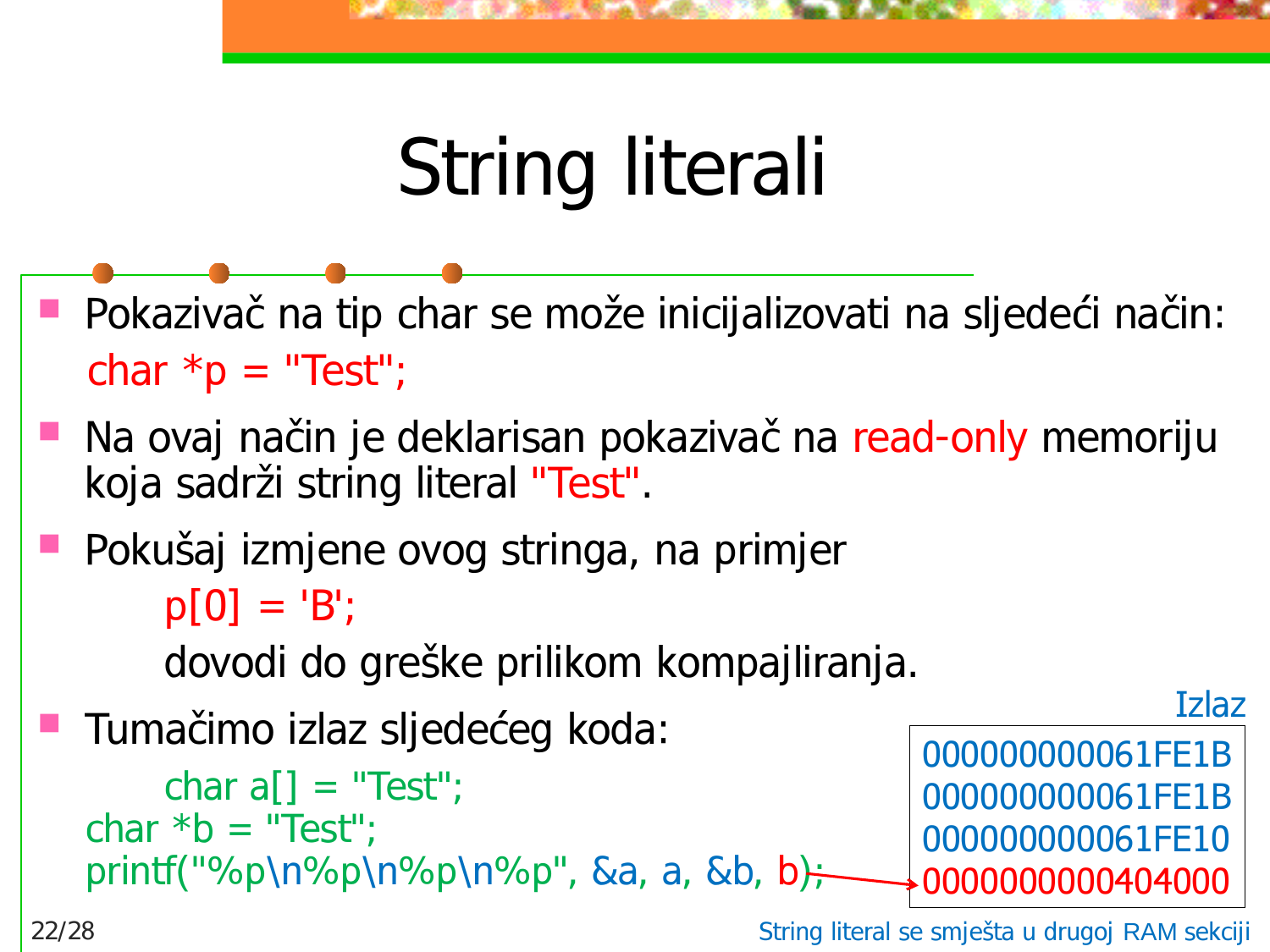

# String literali
Pokazivač na tip char se može inicijalizovati na sljedeći način:
char *p = "Test";
Na ovaj način je deklarisan pokazivač na read-only memoriju koja sadrži string literal "Test".
Pokušaj izmjene ovog stringa, na primjer
	p[0] = 'B';
	dovodi do greške prilikom kompajliranja.
Tumačimo izlaz sljedećeg koda:
	char a[] = "Test";
    char *b = "Test";
    printf("%p\n%p\n%p\n%p", &a, a, &b, b);
Izlaz
000000000061FE1B
000000000061FE1B
000000000061FE10
0000000000404000
22/28
String literal se smješta u drugoj RAM sekciji